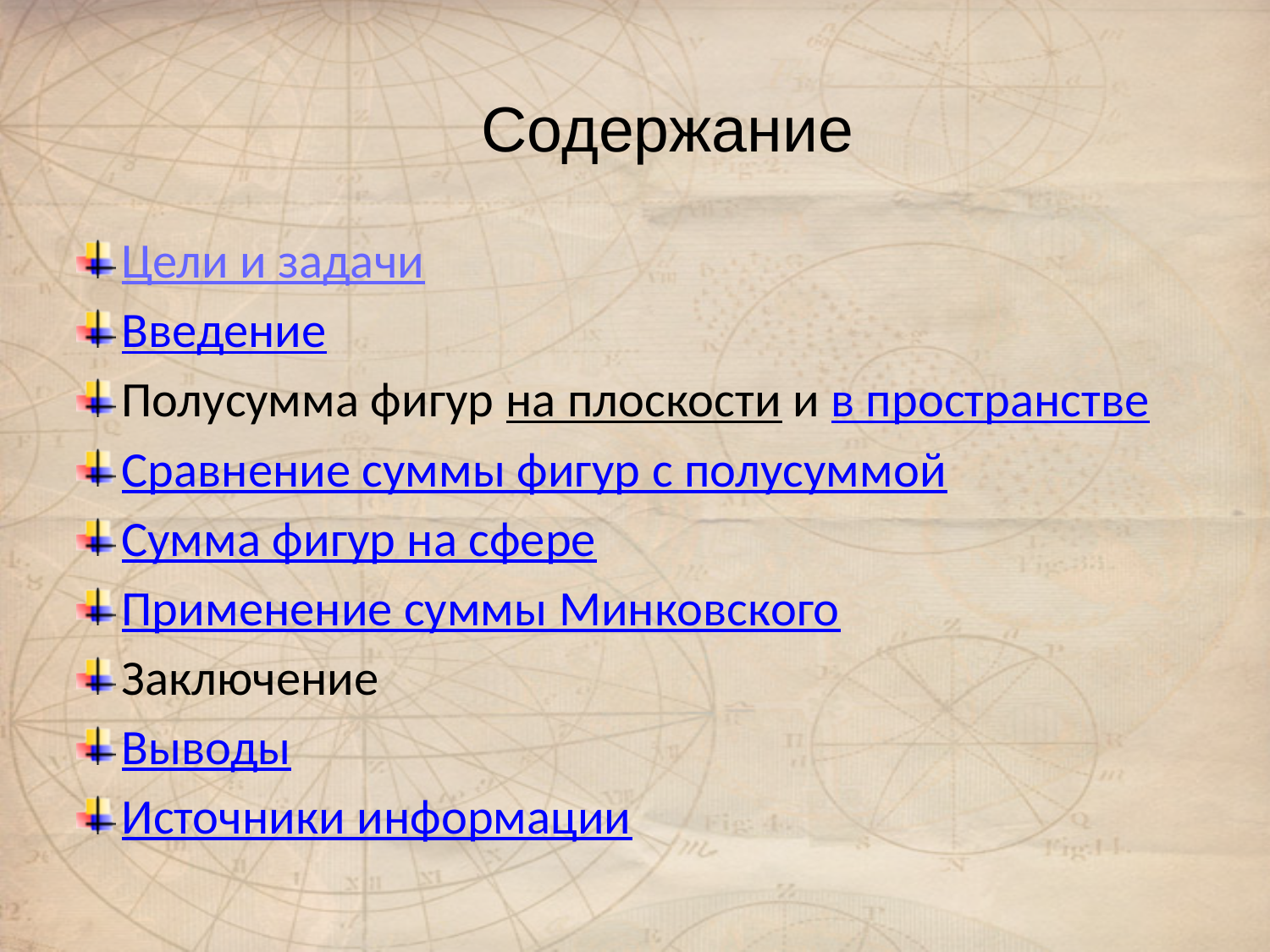

# Содержание
Цели и задачи
Введение
Полусумма фигур на плоскости и в пространстве
Сравнение суммы фигур с полусуммой
Сумма фигур на сфере
Применение суммы Минковского
Заключение
Выводы
Источники информации